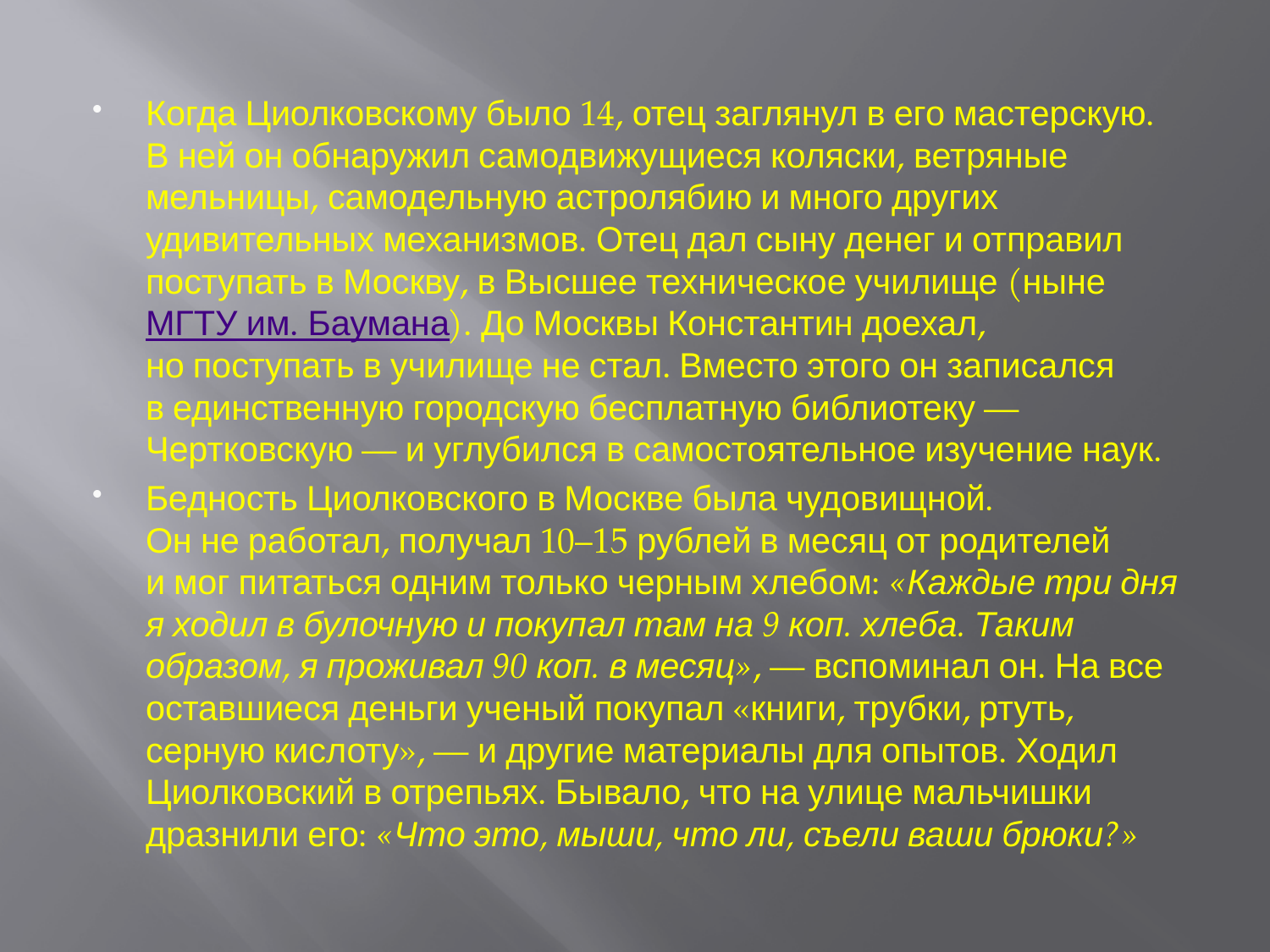

#
Когда Циолковскому было 14, отец заглянул в его мастерскую. В ней он обнаружил самодвижущиеся коляски, ветряные мельницы, самодельную астролябию и много других удивительных механизмов. Отец дал сыну денег и отправил поступать в Москву, в Высшее техническое училище (ныне МГТУ им. Баумана). До Москвы Константин доехал, но поступать в училище не стал. Вместо этого он записался в единственную городскую бесплатную библиотеку — Чертковскую — и углубился в самостоятельное изучение наук.
Бедность Циолковского в Москве была чудовищной. Он не работал, получал 10–15 рублей в месяц от родителей и мог питаться одним только черным хлебом: «Каждые три дня я ходил в булочную и покупал там на 9 коп. хлеба. Таким образом, я проживал 90 коп. в месяц», — вспоминал он. На все оставшиеся деньги ученый покупал «книги, трубки, ртуть, серную кислоту», — и другие материалы для опытов. Ходил Циолковский в отрепьях. Бывало, что на улице мальчишки дразнили его: «Что это, мыши, что ли, съели ваши брюки?»